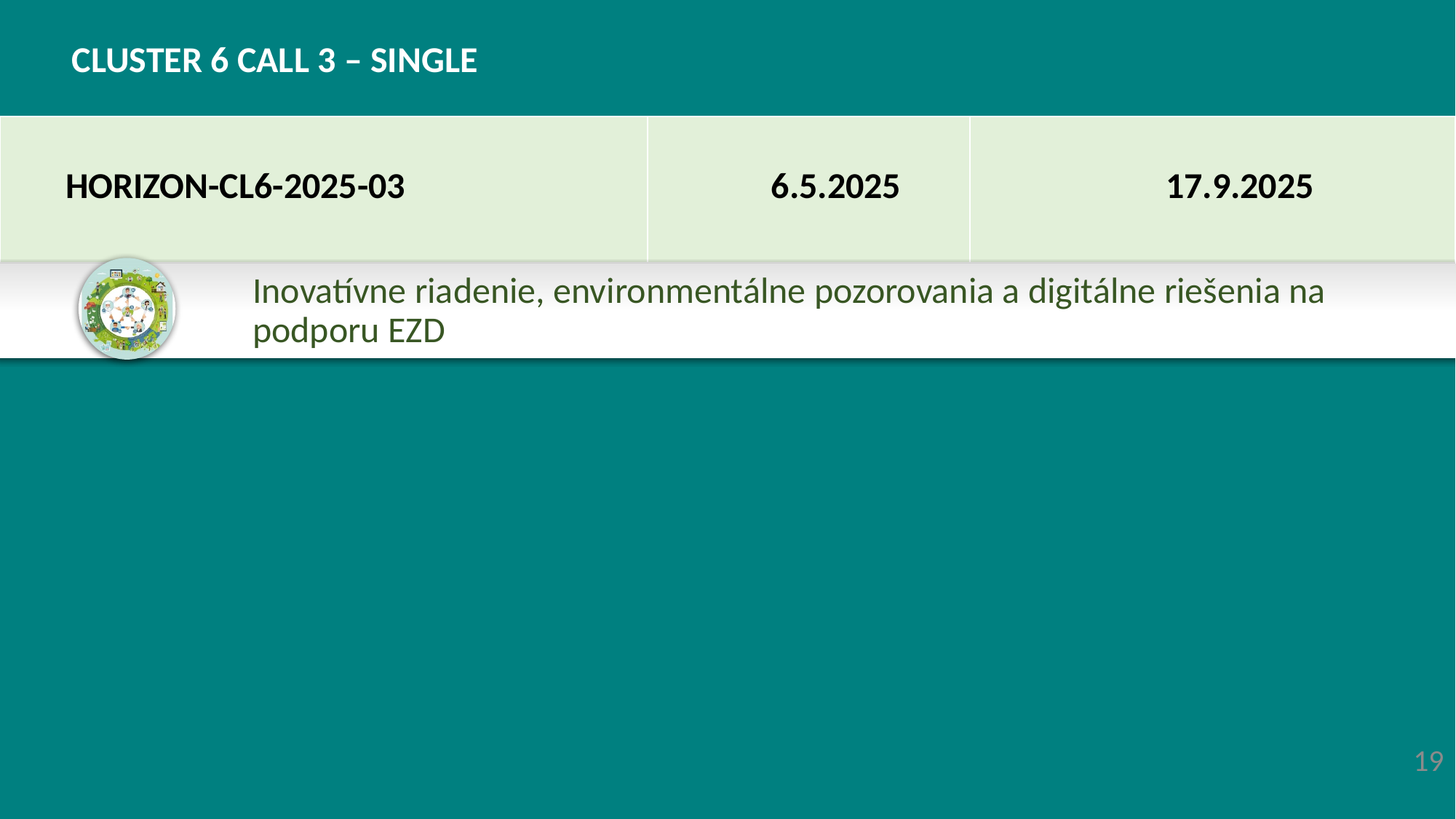

# Cluster 6 Call 3 – single
| Horizon-cl6-2025-03 | 6.5.2025 | 17.9.2025 |
| --- | --- | --- |

		Inovatívne riadenie, environmentálne pozorovania a digitálne riešenia na 			podporu EZD
19